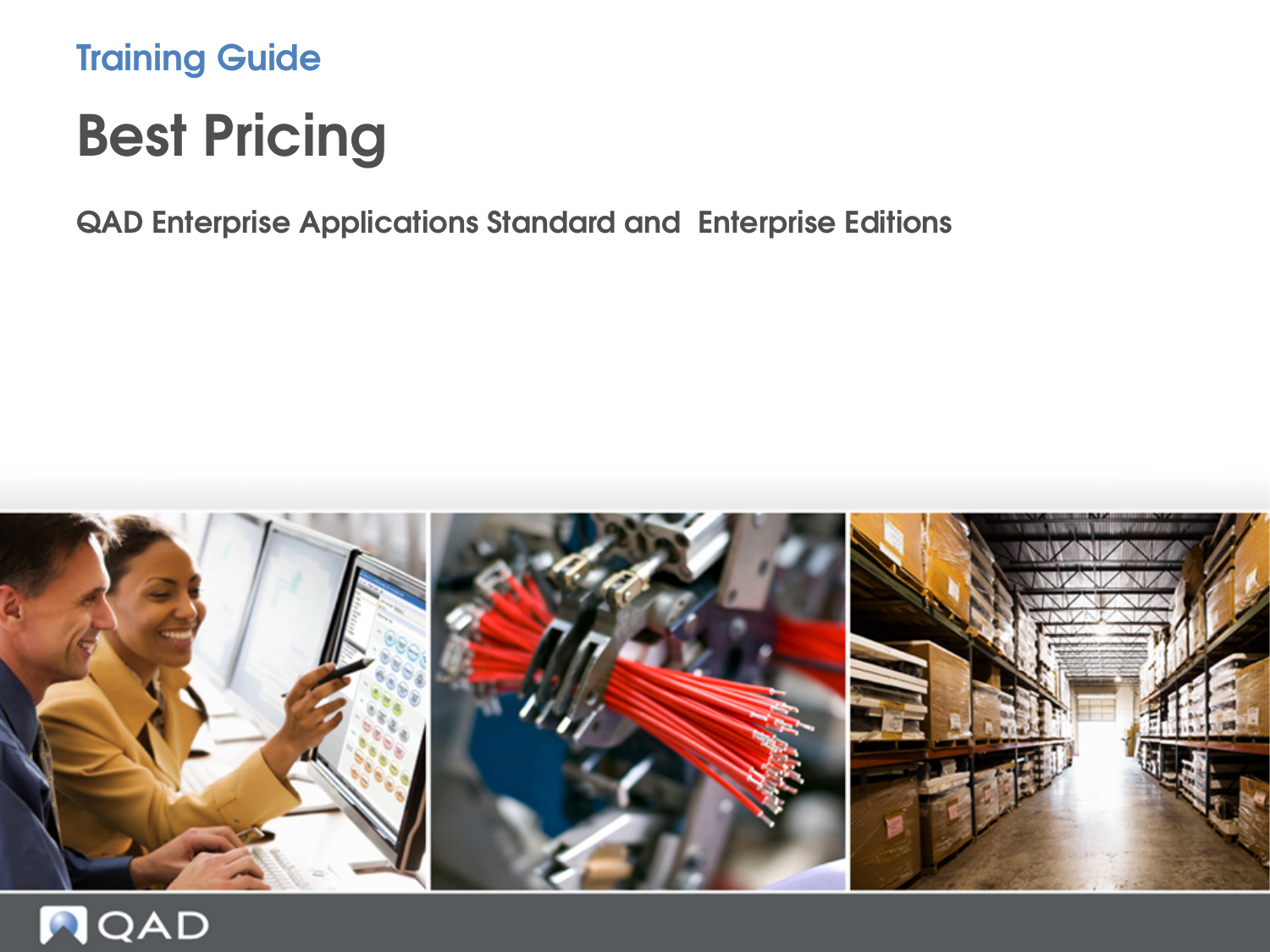

Training Guide
# Best Pricing
QAD Enterprise Applications Standard and  Enterprise Editions